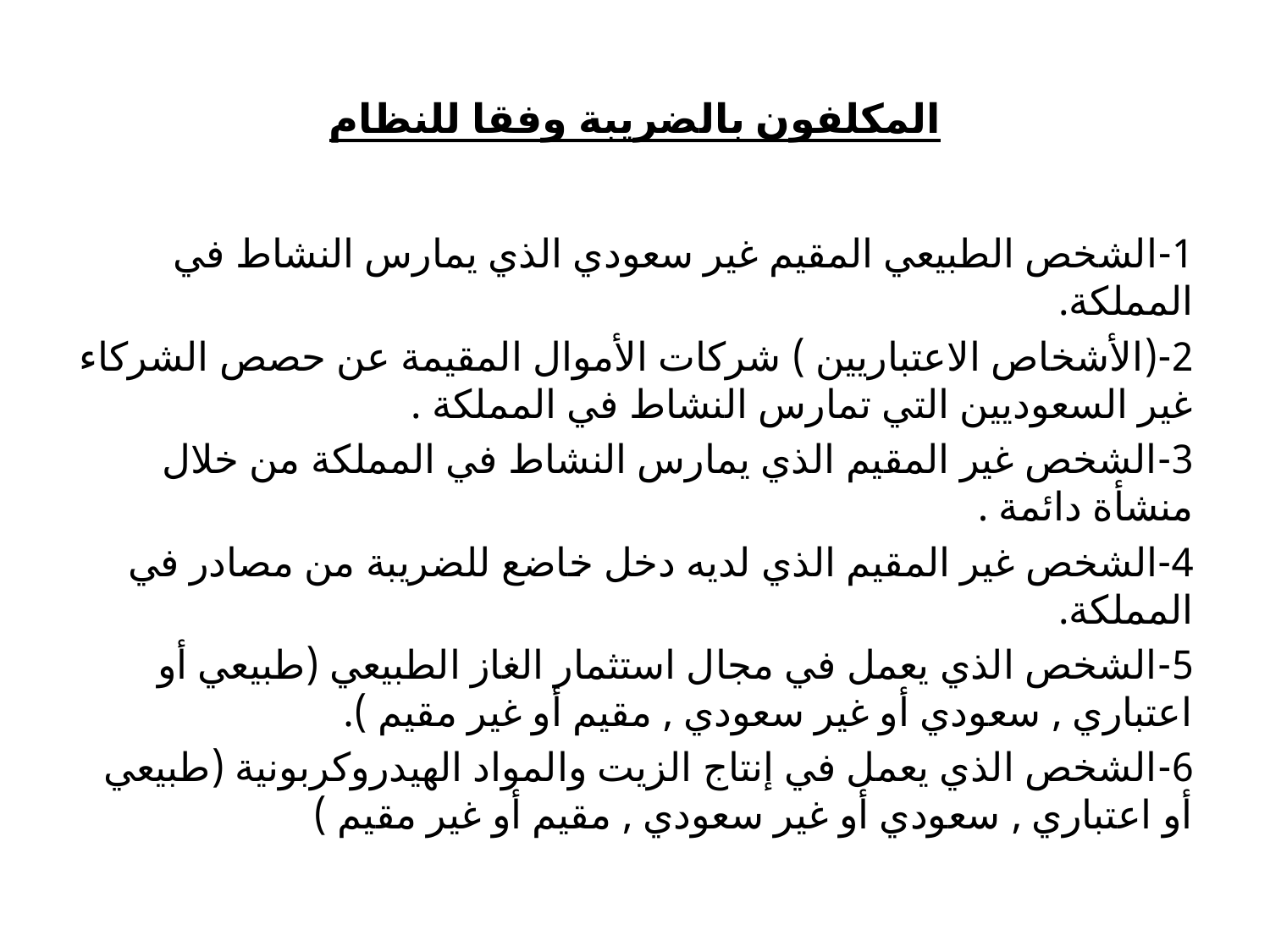

# المكلفون بالضريبة وفقا للنظام
1-الشخص الطبيعي المقيم غير سعودي الذي يمارس النشاط في المملكة.
2-(الأشخاص الاعتباريين ) شركات الأموال المقيمة عن حصص الشركاء غير السعوديين التي تمارس النشاط في المملكة .
3-الشخص غير المقيم الذي يمارس النشاط في المملكة من خلال منشأة دائمة .
4-الشخص غير المقيم الذي لديه دخل خاضع للضريبة من مصادر في المملكة.
5-الشخص الذي يعمل في مجال استثمار الغاز الطبيعي (طبيعي أو اعتباري , سعودي أو غير سعودي , مقيم أو غير مقيم ).
6-الشخص الذي يعمل في إنتاج الزيت والمواد الهيدروكربونية (طبيعي أو اعتباري , سعودي أو غير سعودي , مقيم أو غير مقيم )